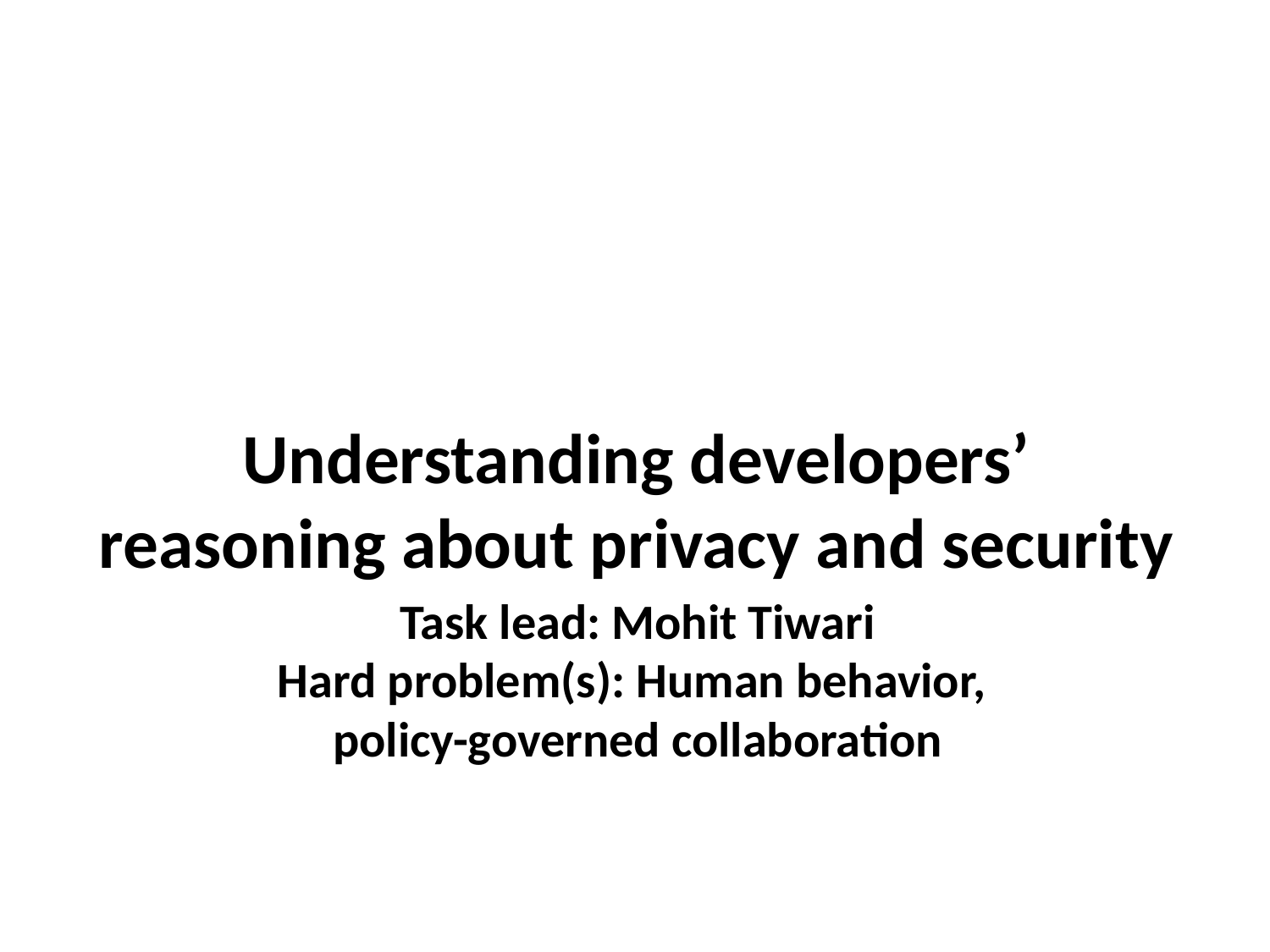

Understanding developers’
reasoning about privacy and security
Task lead: Mohit Tiwari
Hard problem(s): Human behavior,
policy-governed collaboration